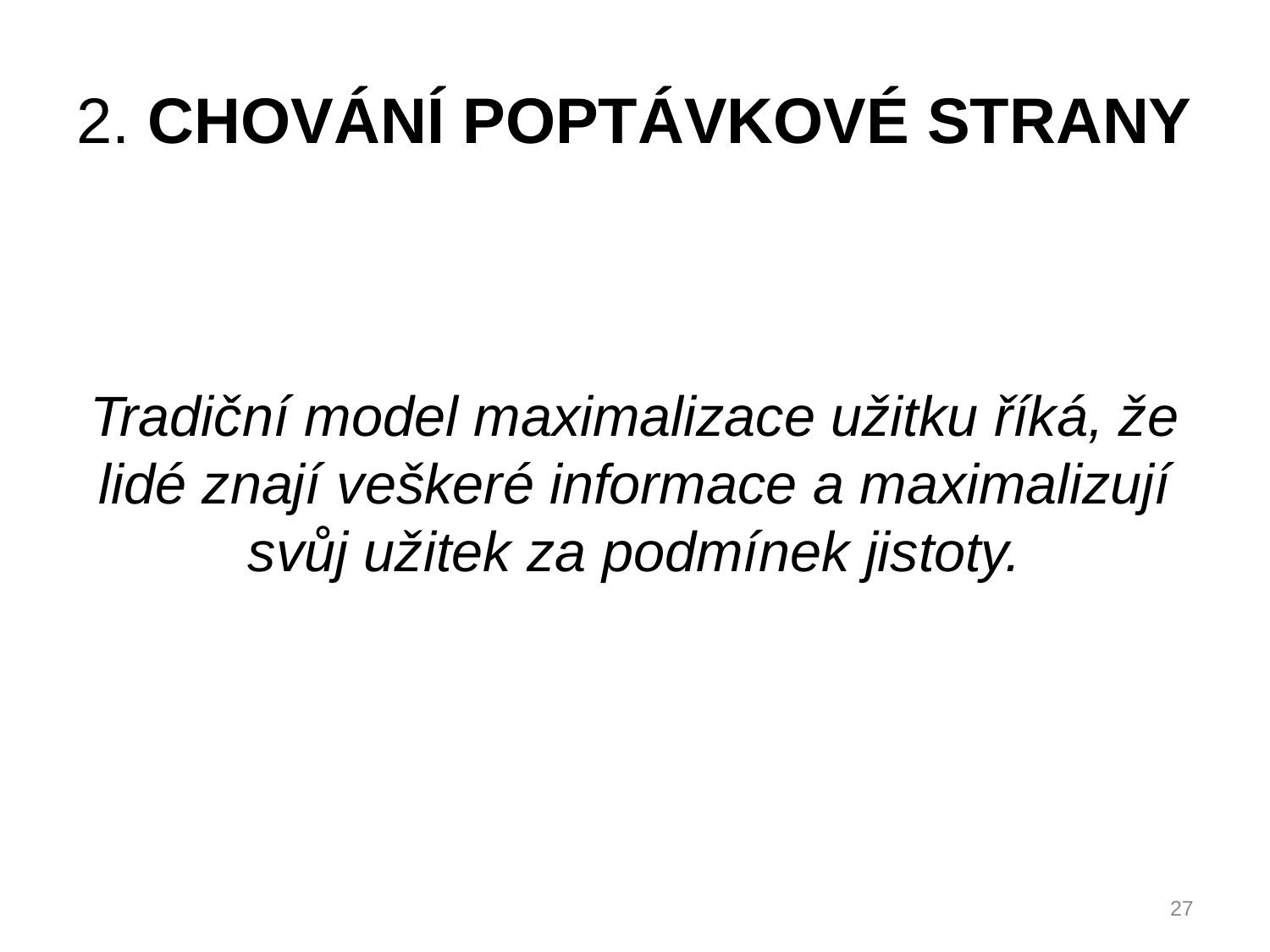

# 2. chování poptávkové strany
Tradiční model maximalizace užitku říká, že lidé znají veškeré informace a maximalizují svůj užitek za podmínek jistoty.

27